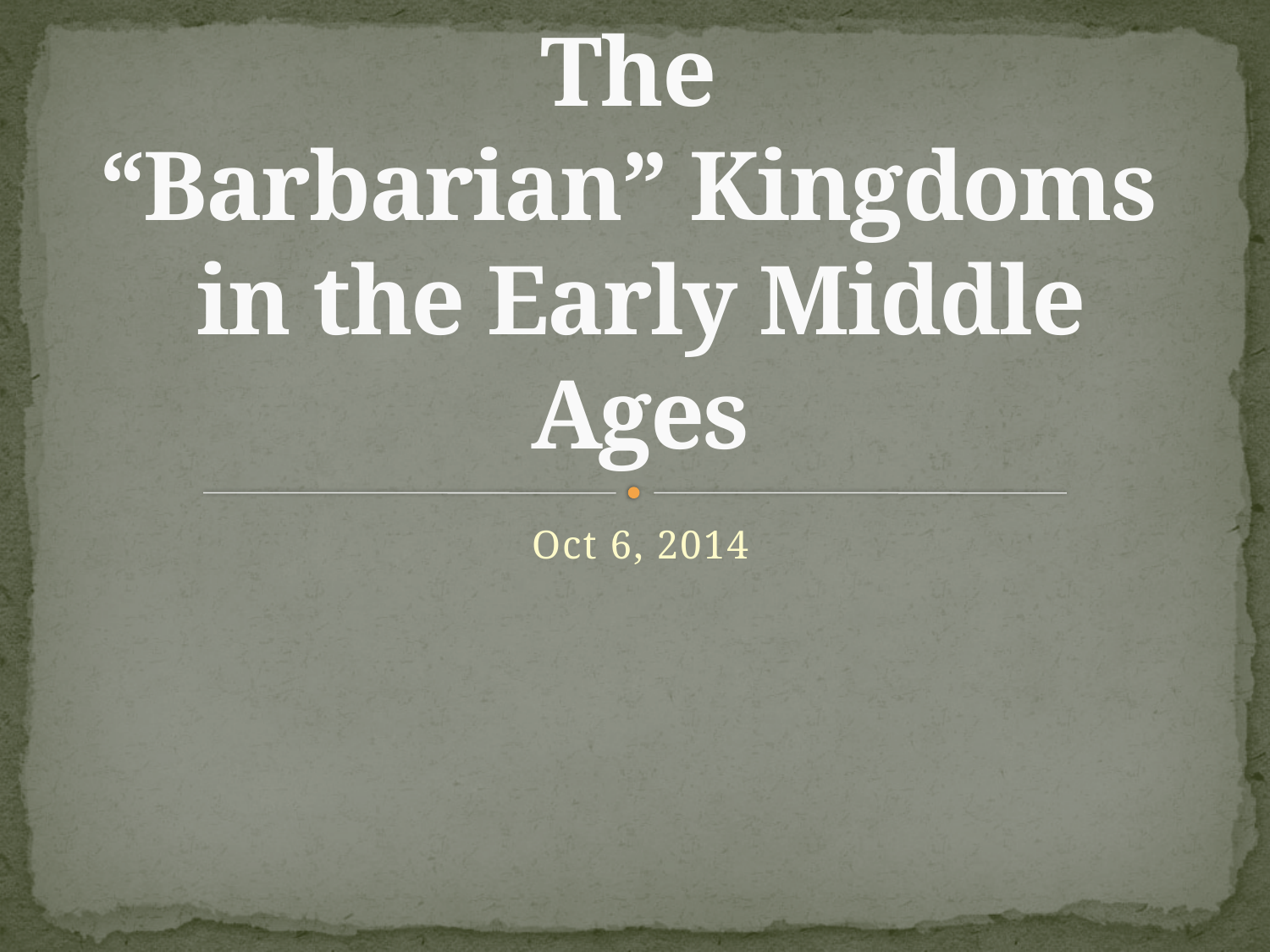

# The “Barbarian” Kingdoms in the Early Middle Ages
Oct 6, 2014